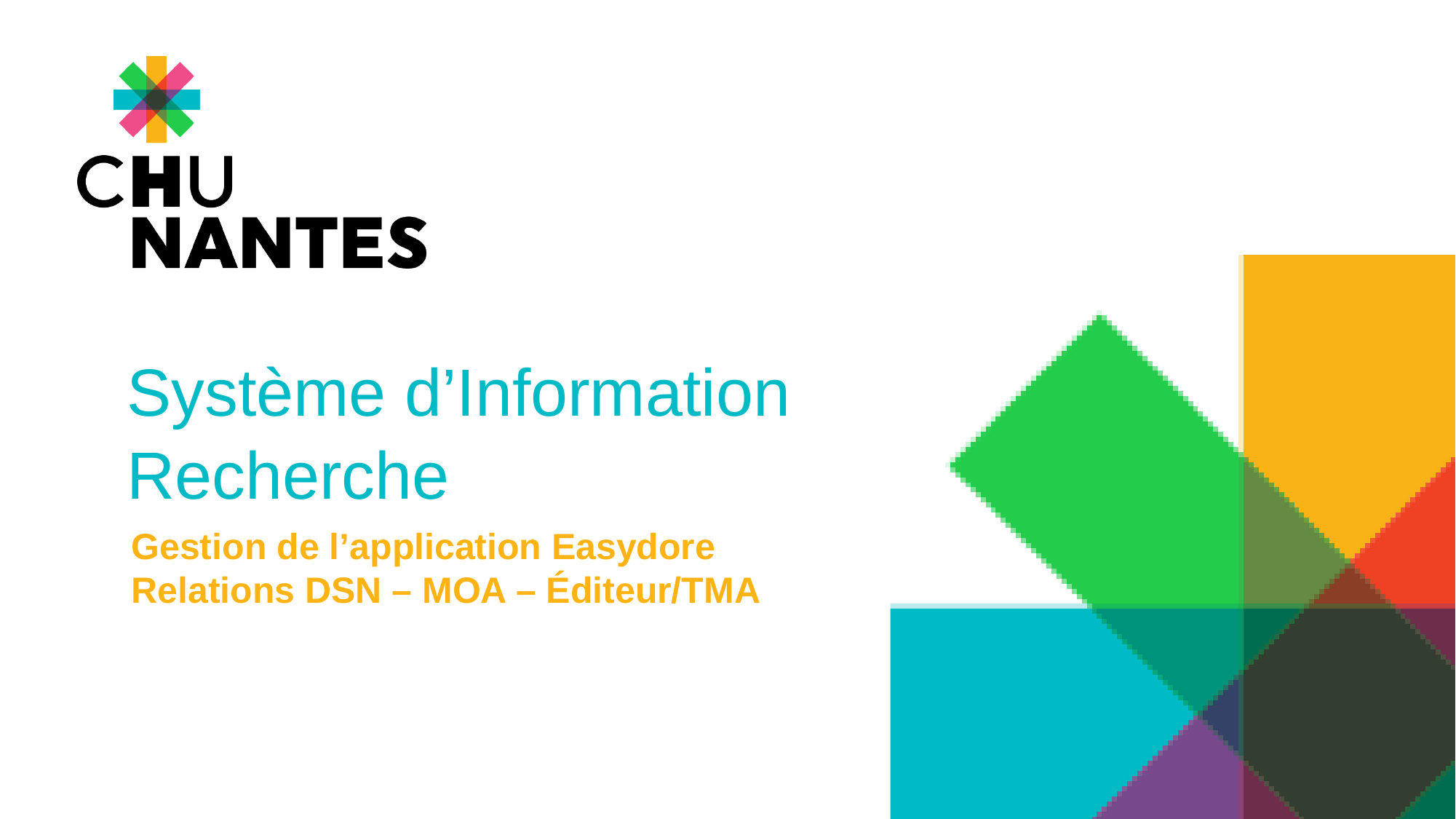

# Système d’Information Recherche
Gestion de l’application Easydore
Relations DSN – MOA – Éditeur/TMA